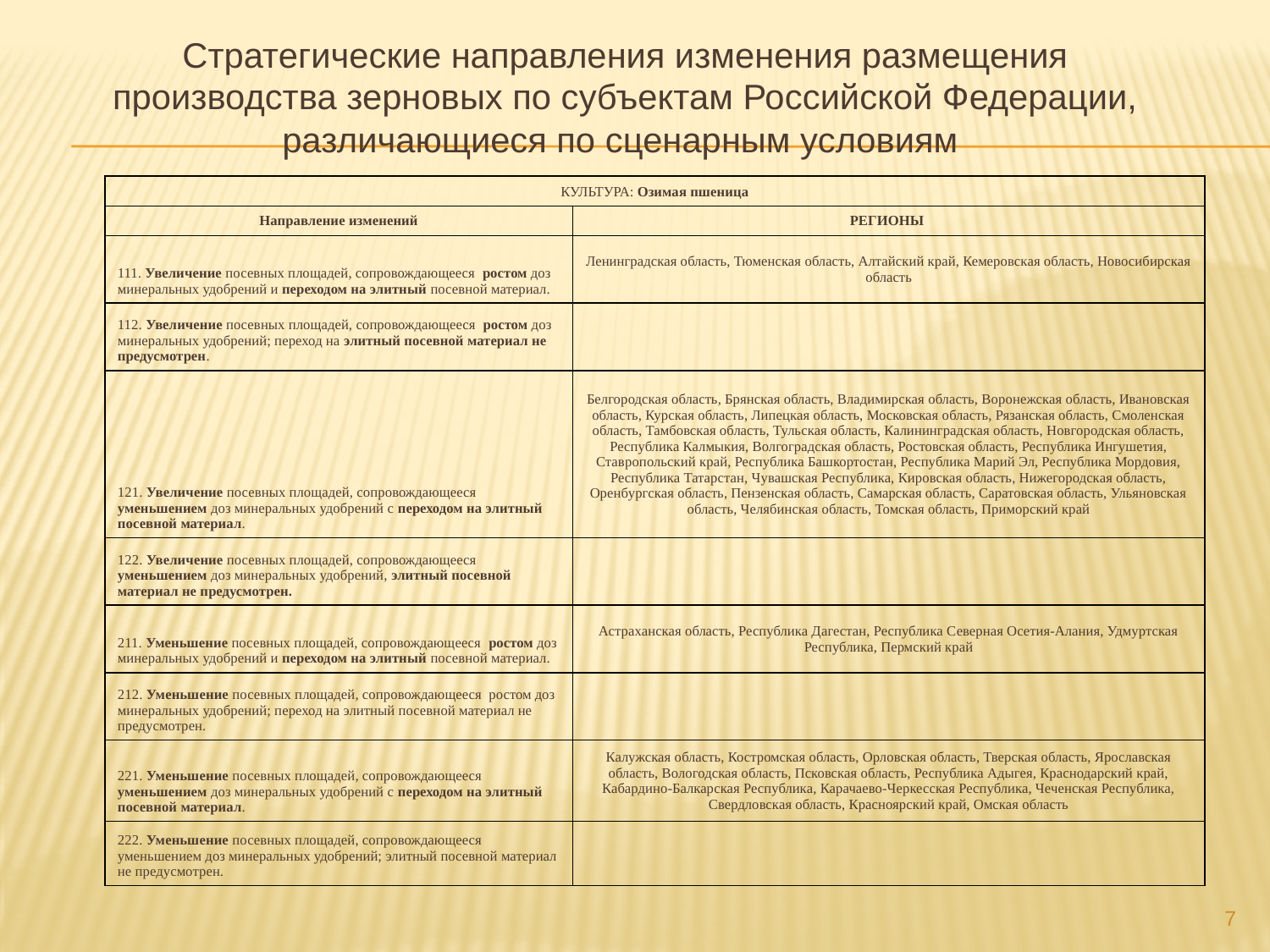

Стратегические направления изменения размещения производства зерновых по субъектам Российской Федерации, различающиеся по сценарным условиям
| КУЛЬТУРА: Озимая пшеница |  |
| --- | --- |
| Направление изменений | РЕГИОНЫ |
| 111. Увеличение посевных площадей, сопровождающееся ростом доз минеральных удобрений и переходом на элитный посевной материал. | Ленинградская область, Тюменская область, Алтайский край, Кемеровская область, Новосибирская область |
| 112. Увеличение посевных площадей, сопровождающееся ростом доз минеральных удобрений; переход на элитный посевной материал не предусмотрен. |  |
| 121. Увеличение посевных площадей, сопровождающееся уменьшением доз минеральных удобрений с переходом на элитный посевной материал. | Белгородская область, Брянская область, Владимирская область, Воронежская область, Ивановская область, Курская область, Липецкая область, Московская область, Рязанская область, Смоленская область, Тамбовская область, Тульская область, Калининградская область, Новгородская область, Республика Калмыкия, Волгоградская область, Ростовская область, Республика Ингушетия, Ставропольский край, Республика Башкортостан, Республика Марий Эл, Республика Мордовия, Республика Татарстан, Чувашская Республика, Кировская область, Нижегородская область, Оренбургская область, Пензенская область, Самарская область, Саратовская область, Ульяновская область, Челябинская область, Томская область, Приморский край |
| 122. Увеличение посевных площадей, сопровождающееся уменьшением доз минеральных удобрений, элитный посевной материал не предусмотрен. |  |
| 211. Уменьшение посевных площадей, сопровождающееся ростом доз минеральных удобрений и переходом на элитный посевной материал. | Астраханская область, Республика Дагестан, Республика Северная Осетия-Алания, Удмуртская Республика, Пермский край |
| 212. Уменьшение посевных площадей, сопровождающееся ростом доз минеральных удобрений; переход на элитный посевной материал не предусмотрен. |  |
| 221. Уменьшение посевных площадей, сопровождающееся уменьшением доз минеральных удобрений с переходом на элитный посевной материал. | Калужская область, Костромская область, Орловская область, Тверская область, Ярославская область, Вологодская область, Псковская область, Республика Адыгея, Краснодарский край, Кабардино-Балкарская Республика, Карачаево-Черкесская Республика, Чеченская Республика, Свердловская область, Красноярский край, Омская область |
| 222. Уменьшение посевных площадей, сопровождающееся уменьшением доз минеральных удобрений; элитный посевной материал не предусмотрен. |  |
7